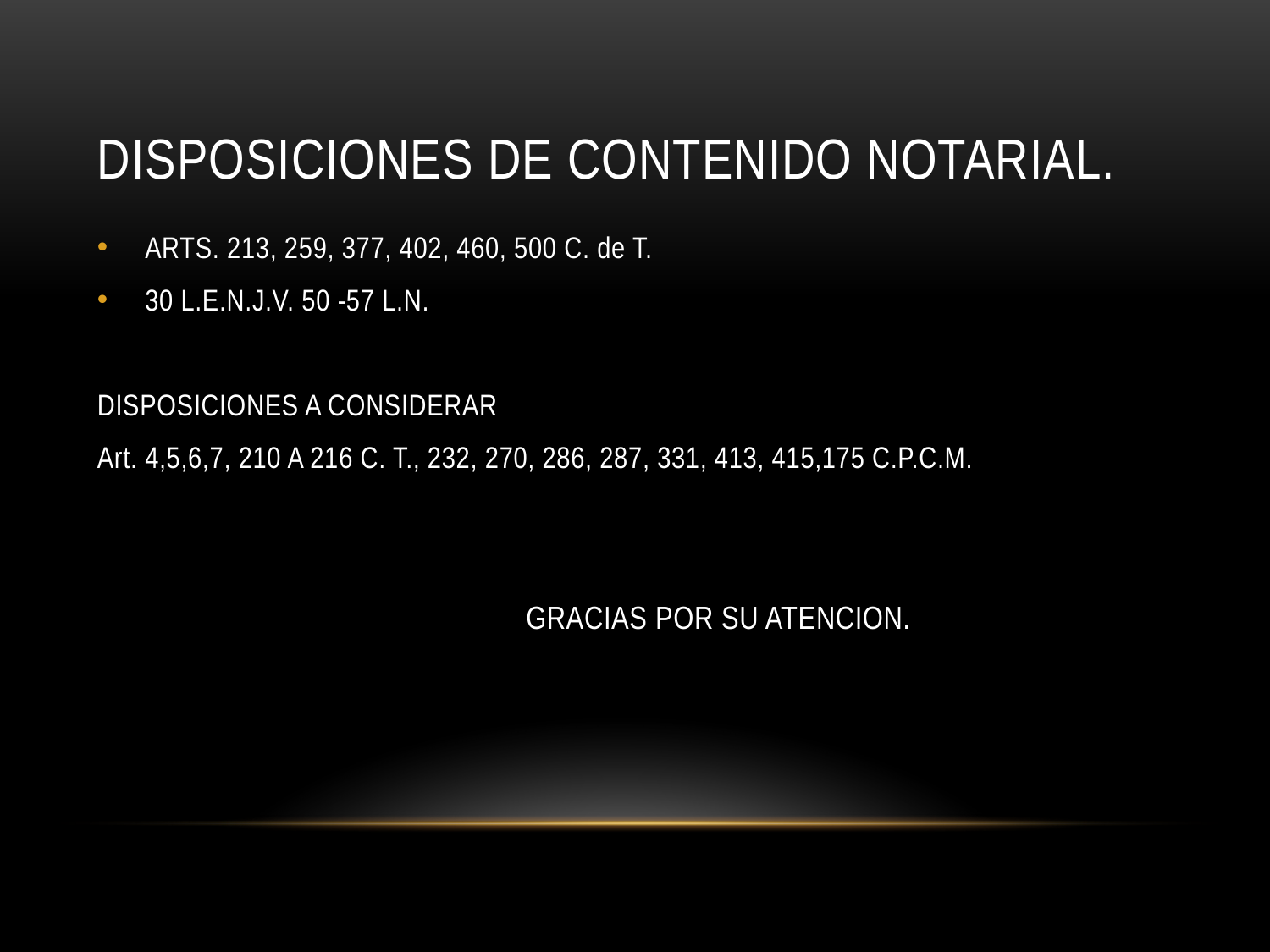

# DISPOSICIONES DE CONTENIDO NOTARIAL.
ARTS. 213, 259, 377, 402, 460, 500 C. de T.
30 L.E.N.J.V. 50 -57 L.N.

DISPOSICIONES A CONSIDERAR
Art. 4,5,6,7, 210 A 216 C. T., 232, 270, 286, 287, 331, 413, 415,175 C.P.C.M.

				GRACIAS POR SU ATENCION.